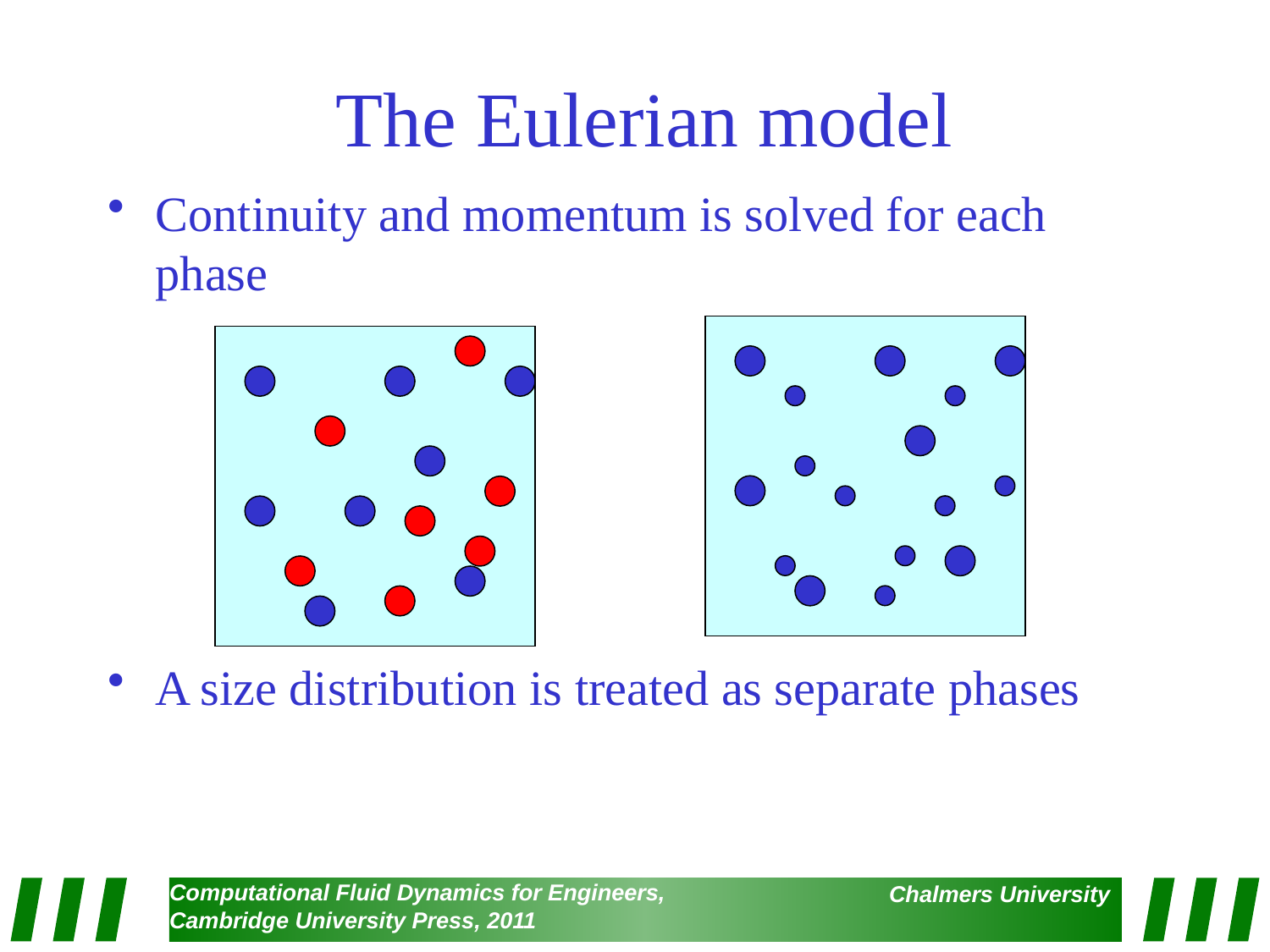

# The Eulerian model
Continuity and momentum is solved for each phase

A size distribution is treated as separate phases